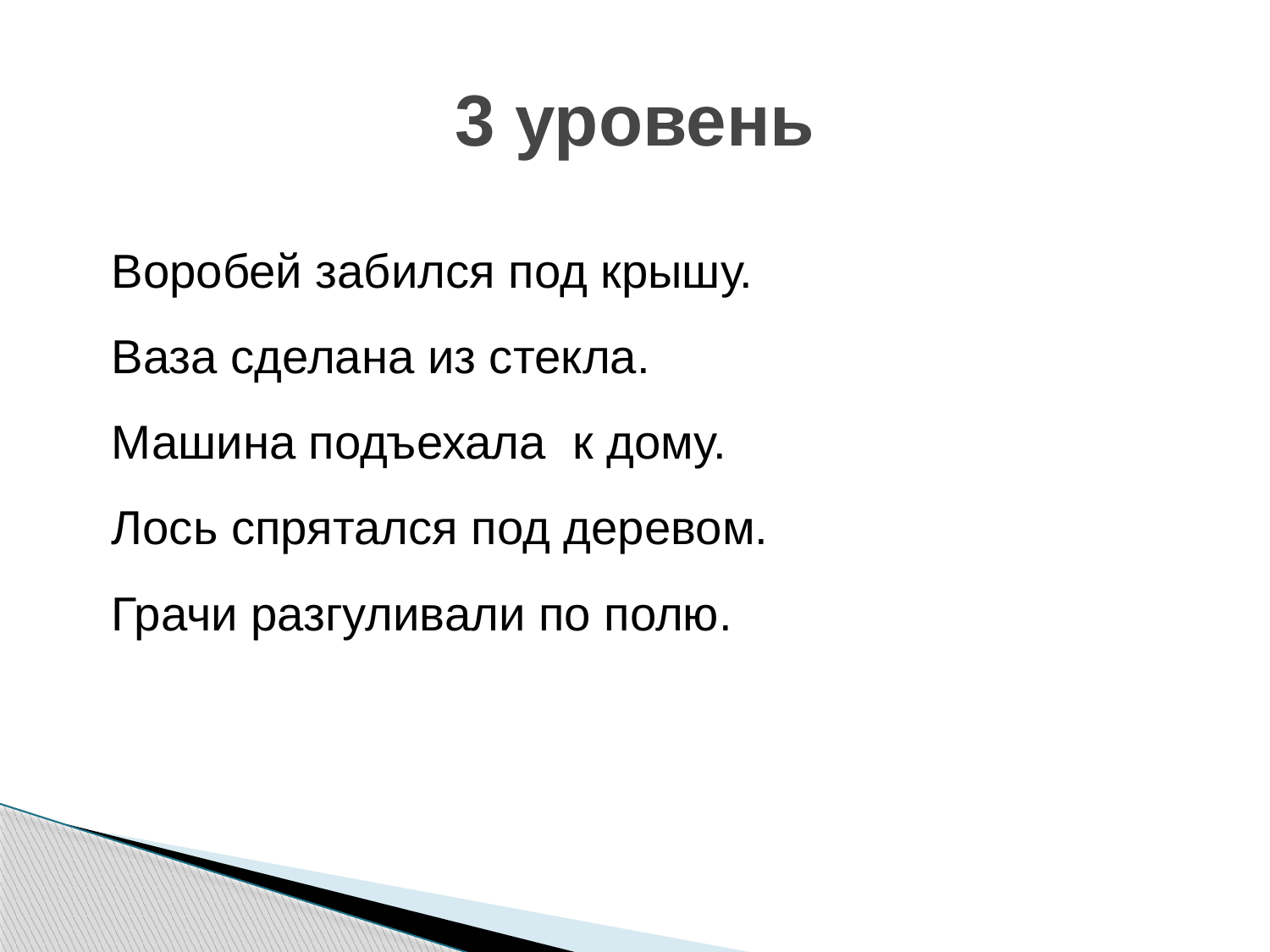

# 3 уровень
Воробей забился под крышу.
Ваза сделана из стекла.
Машина подъехала  к дому.
Лось спрятался под деревом.
Грачи разгуливали по полю.